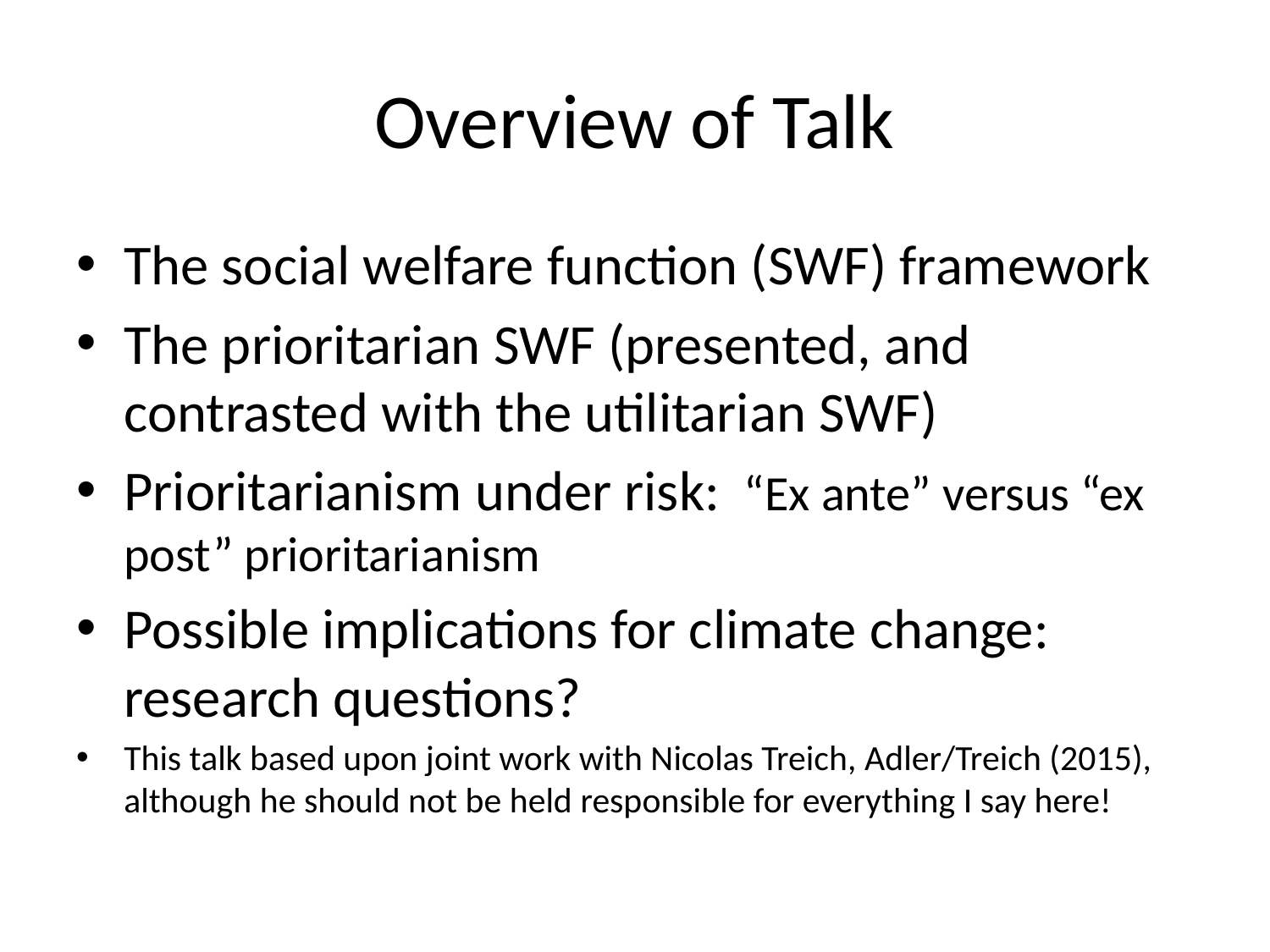

# Overview of Talk
The social welfare function (SWF) framework
The prioritarian SWF (presented, and contrasted with the utilitarian SWF)
Prioritarianism under risk:  “Ex ante” versus “ex post” prioritarianism
Possible implications for climate change: research questions?
This talk based upon joint work with Nicolas Treich, Adler/Treich (2015), although he should not be held responsible for everything I say here!